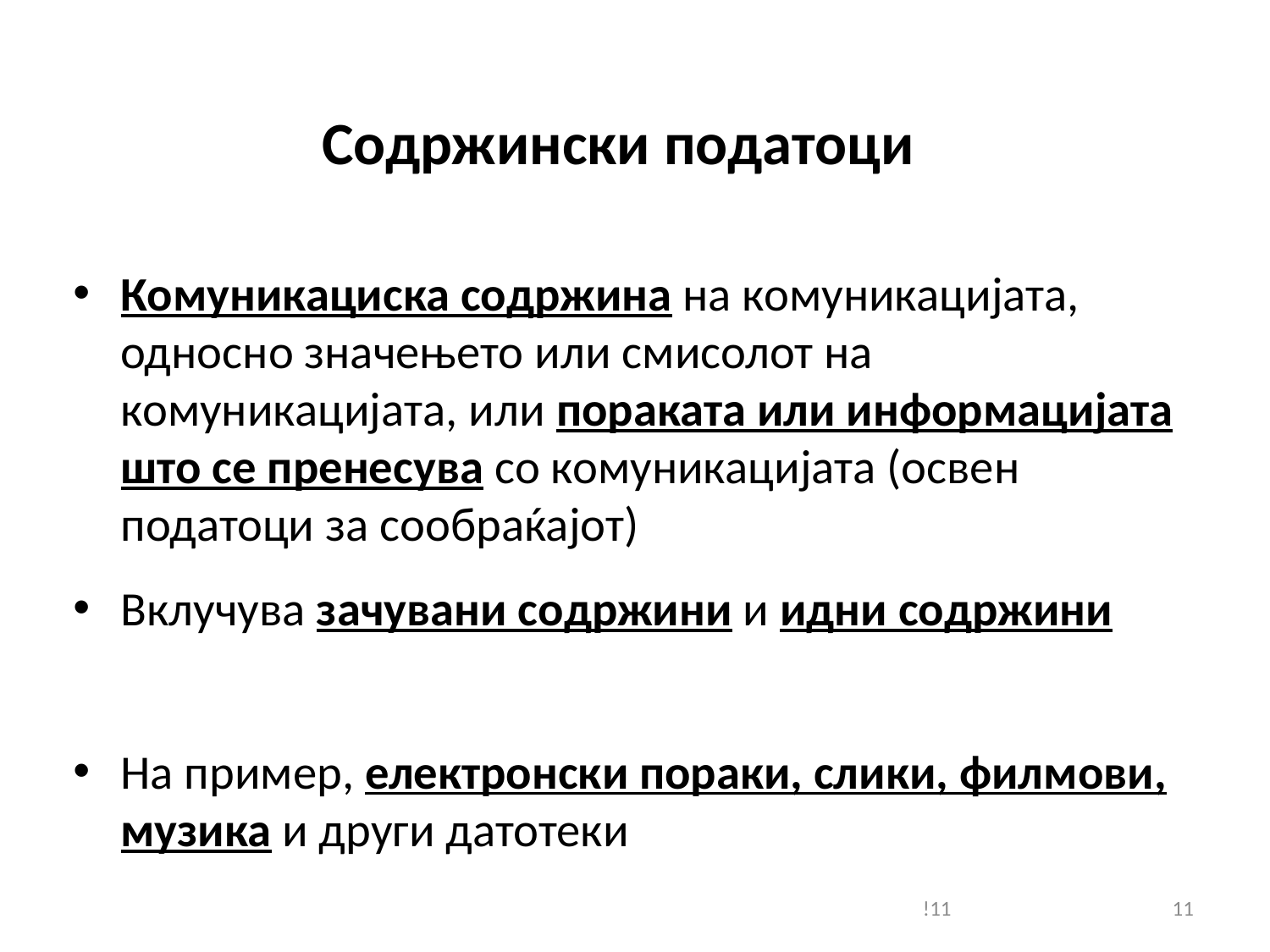

# Содржински податоци
Комуникациска содржина на комуникацијата, односно значењето или смисолот на комуникацијата, или пораката или информацијата што се пренесува со комуникацијата (освен податоци за сообраќајот)
Вклучува зачувани содржини и идни содржини

На пример, електронски пораки, слики, филмови, музика и други датотеки
11
!11